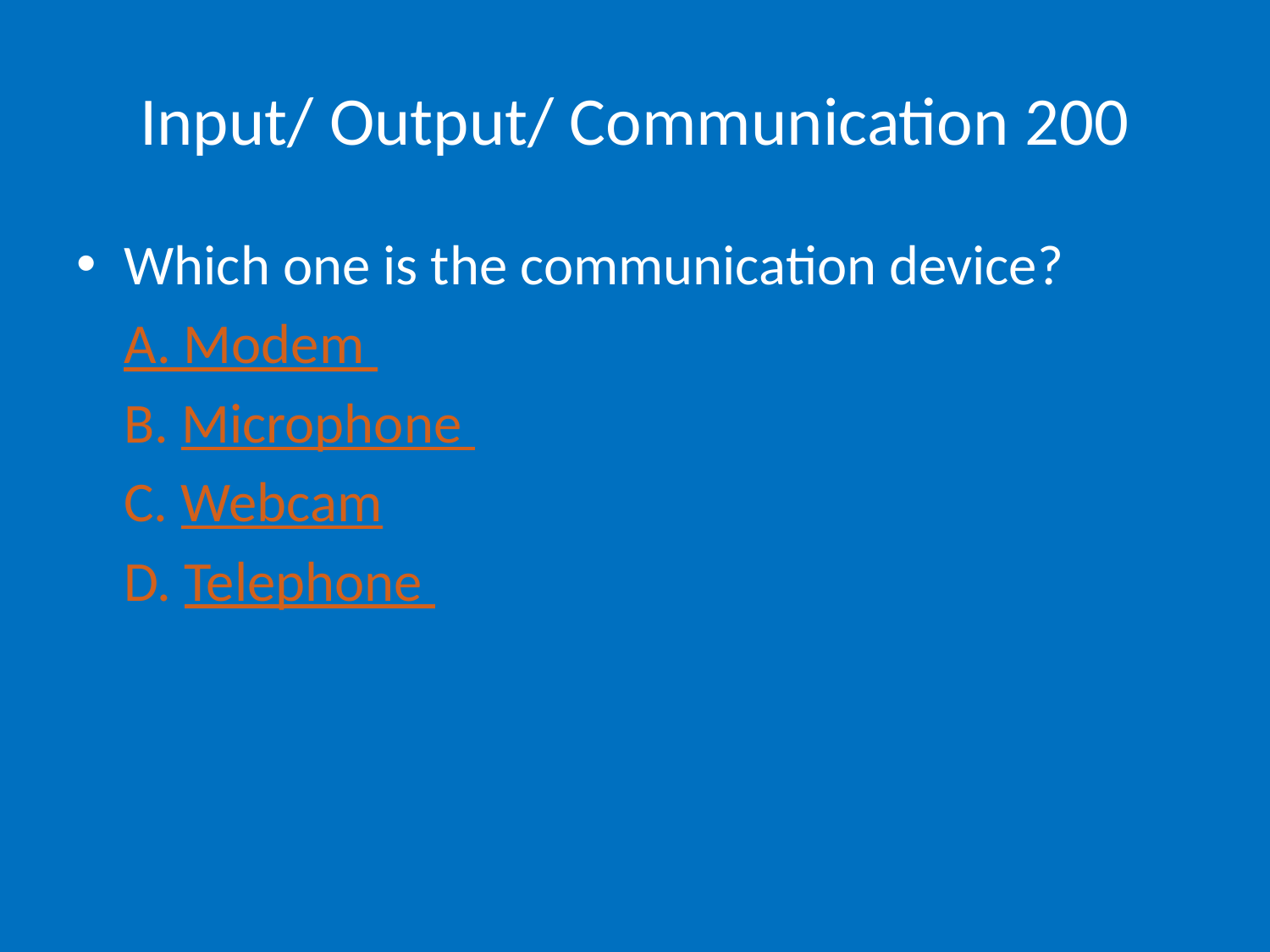

# Input/ Output/ Communication 200
Which one is the communication device?
	A. Modem
	B. Microphone
	C. Webcam
	D. Telephone